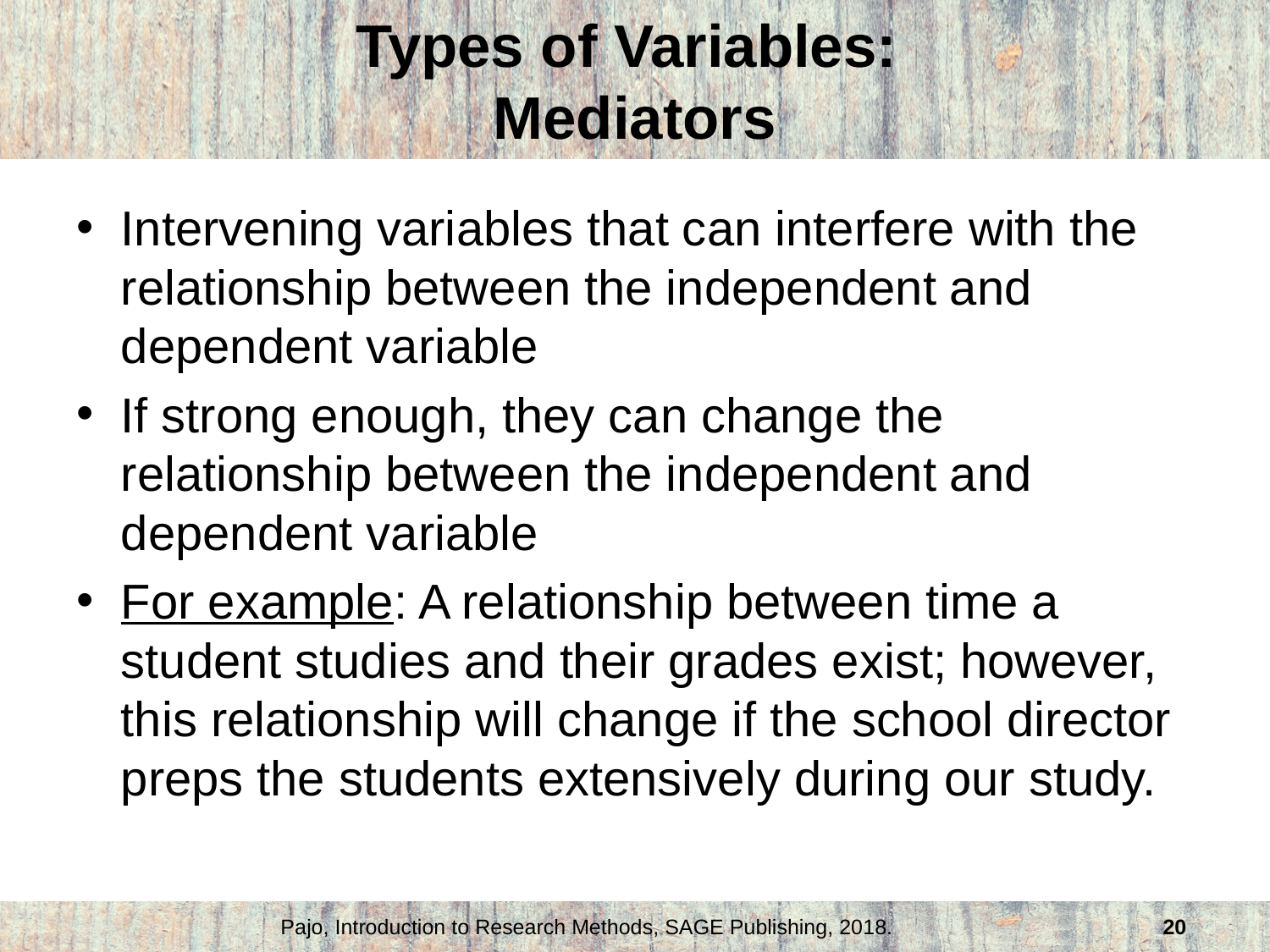

# Types of Variables: Mediators
Intervening variables that can interfere with the relationship between the independent and dependent variable
If strong enough, they can change the relationship between the independent and dependent variable
For example: A relationship between time a student studies and their grades exist; however, this relationship will change if the school director preps the students extensively during our study.

Pajo, Introduction to Research Methods, SAGE Publishing, 2018.
20